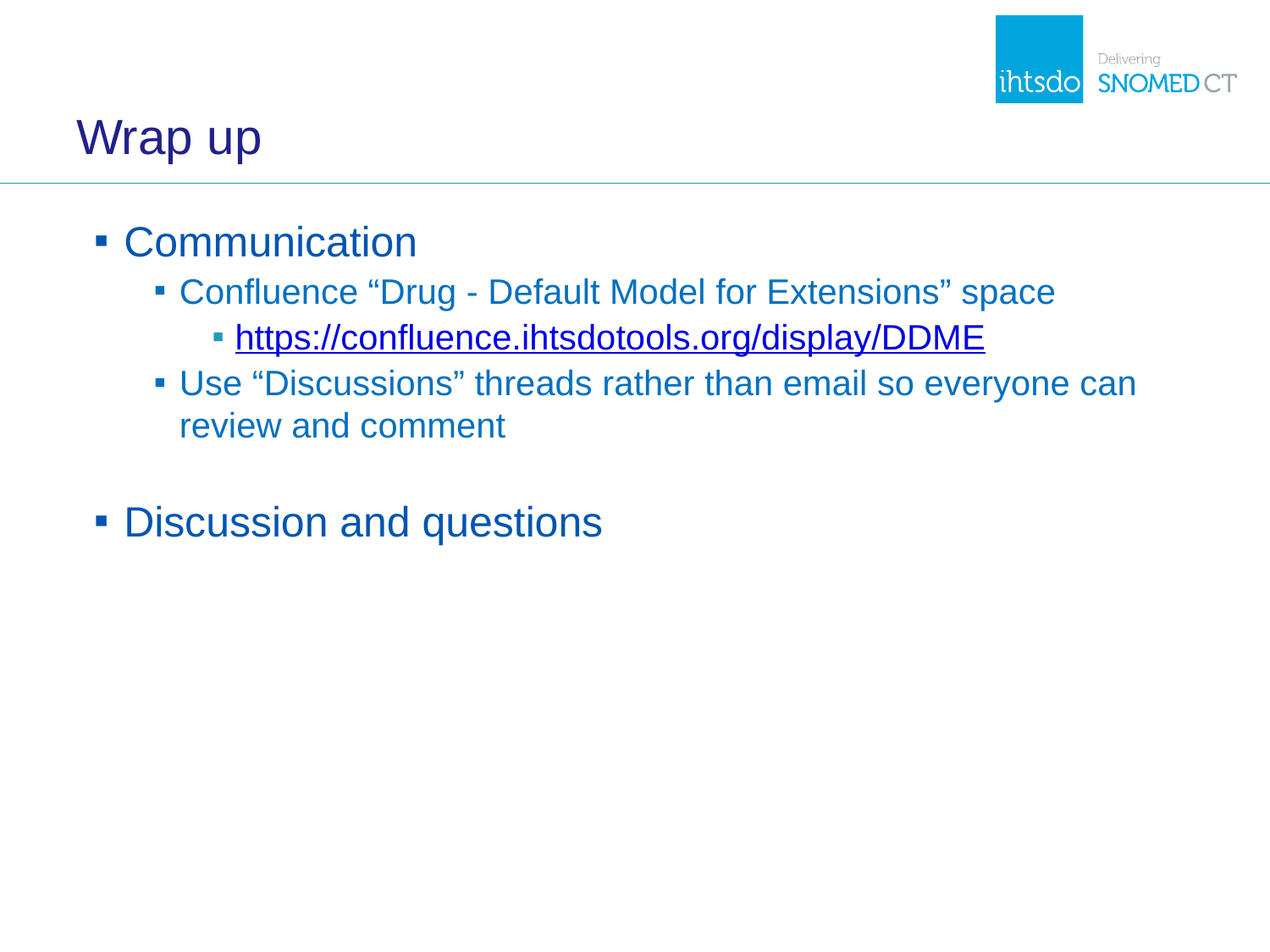

# Wrap up
Communication
Confluence “Drug - Default Model for Extensions” space
https://confluence.ihtsdotools.org/display/DDME
Use “Discussions” threads rather than email so everyone can review and comment

Discussion and questions